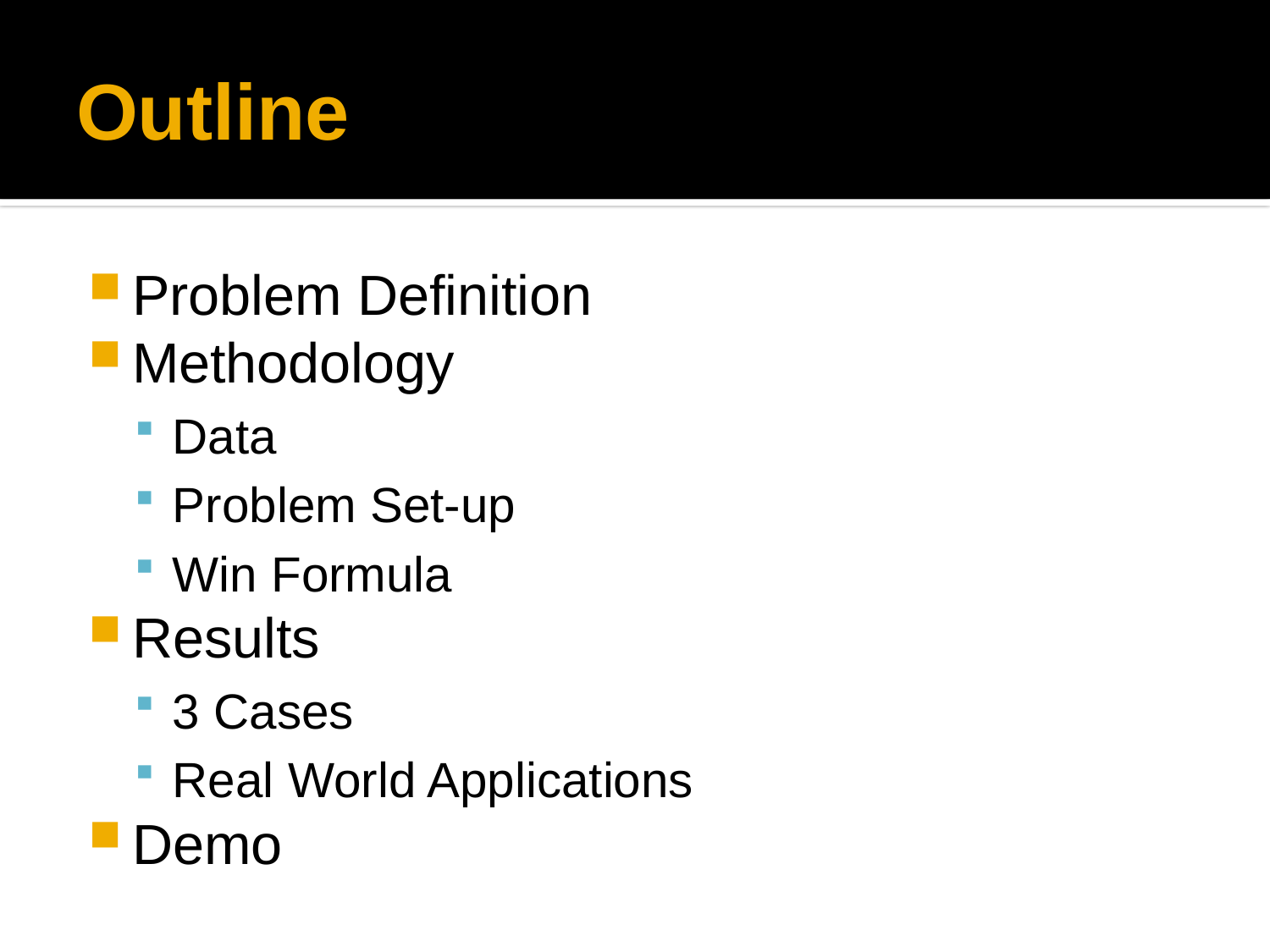

# Outline
Problem Definition
Methodology
Data
Problem Set-up
Win Formula
Results
3 Cases
Real World Applications
Demo